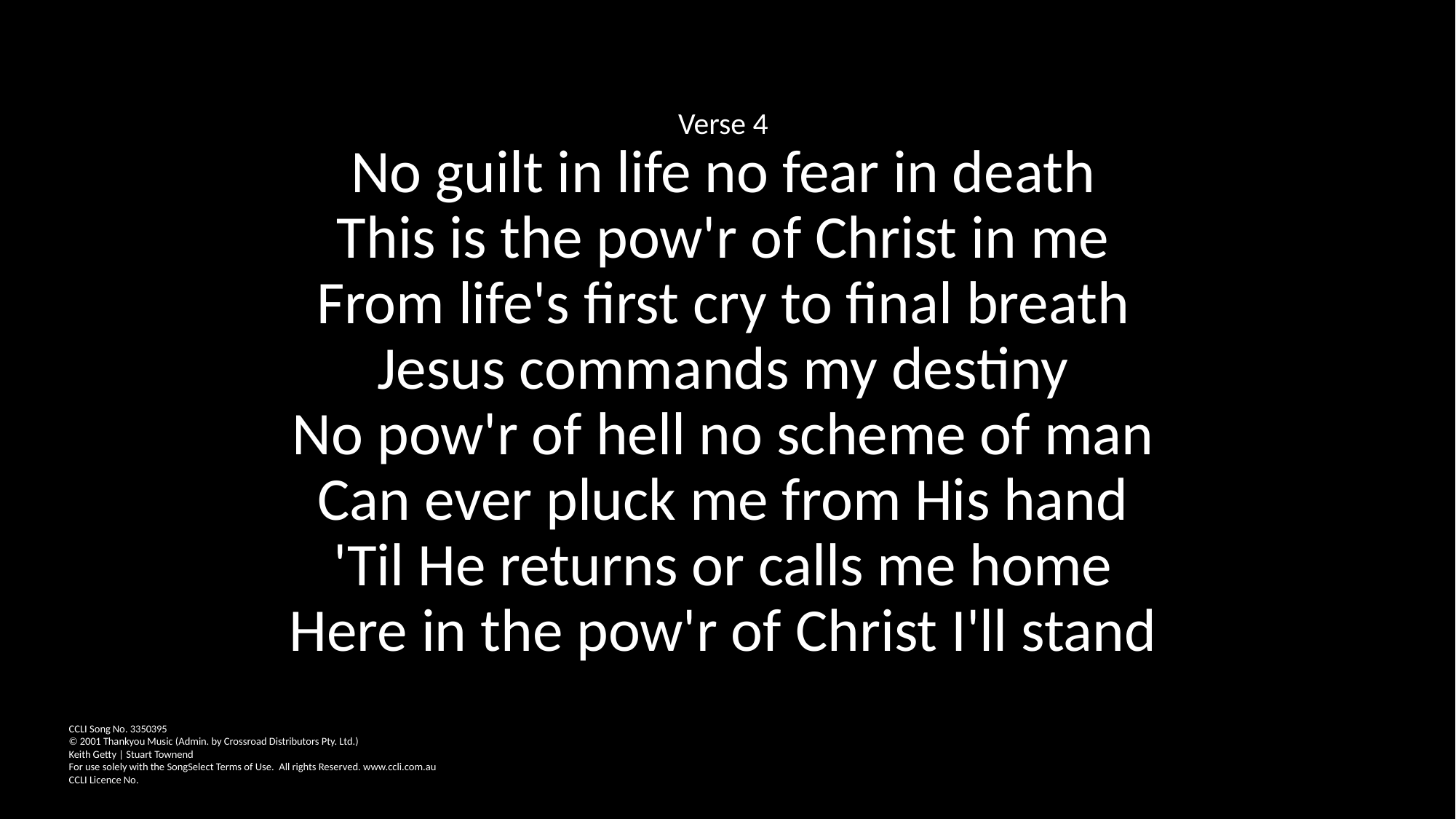

Verse 4
No guilt in life no fear in death
This is the pow'r of Christ in me
From life's first cry to final breath
Jesus commands my destiny
No pow'r of hell no scheme of man
Can ever pluck me from His hand
'Til He returns or calls me home
Here in the pow'r of Christ I'll stand
CCLI Song No. 3350395
© 2001 Thankyou Music (Admin. by Crossroad Distributors Pty. Ltd.)
Keith Getty | Stuart Townend
For use solely with the SongSelect Terms of Use.  All rights Reserved. www.ccli.com.au
CCLI Licence No.